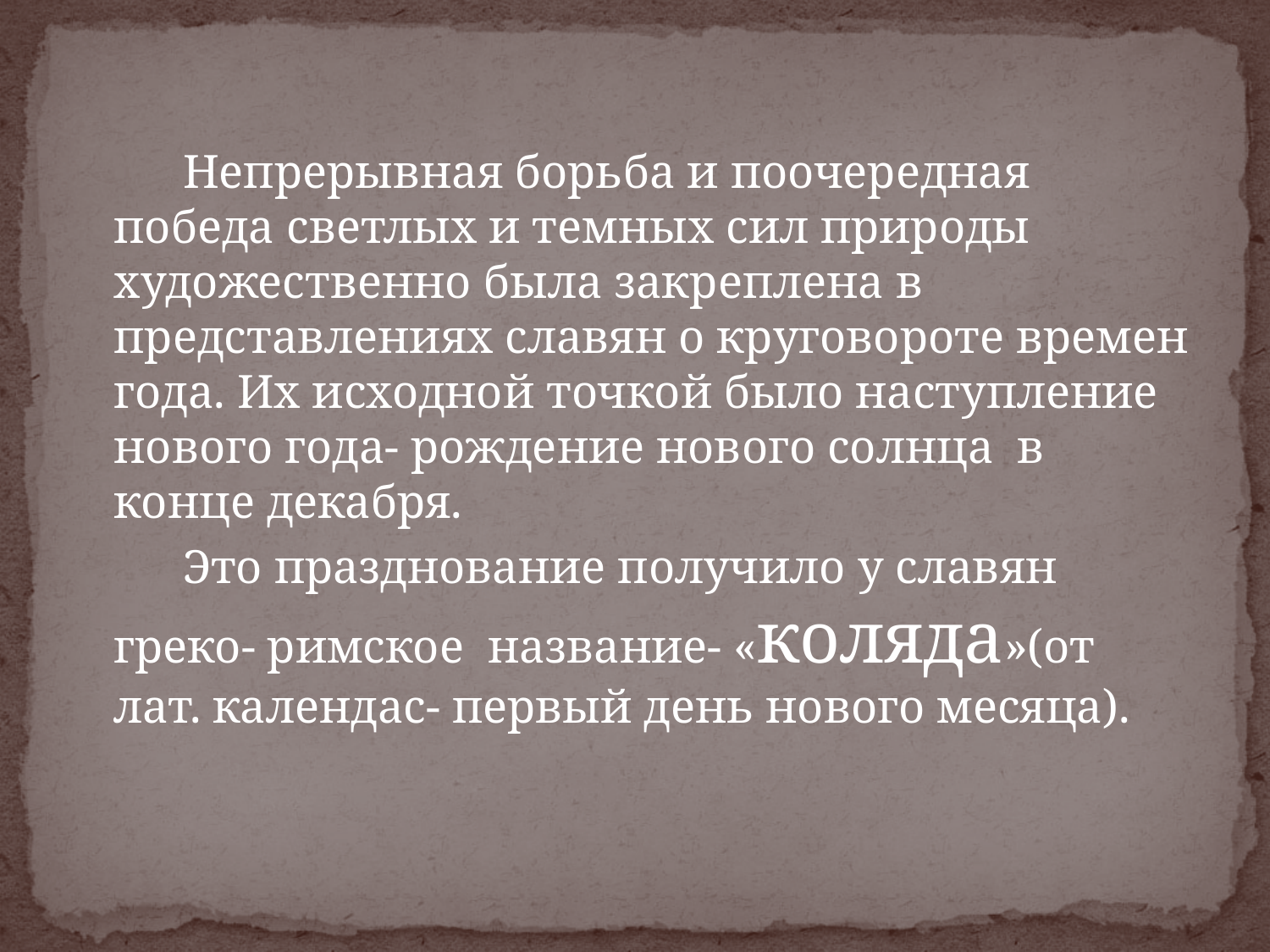

Непрерывная борьба и поочередная победа светлых и темных сил природы художественно была закреплена в представлениях славян о круговороте времен года. Их исходной точкой было наступление нового года- рождение нового солнца  в конце декабря.
         Это празднование получило у славян греко- римское  название- «коляда»(от лат. календас- первый день нового месяца).